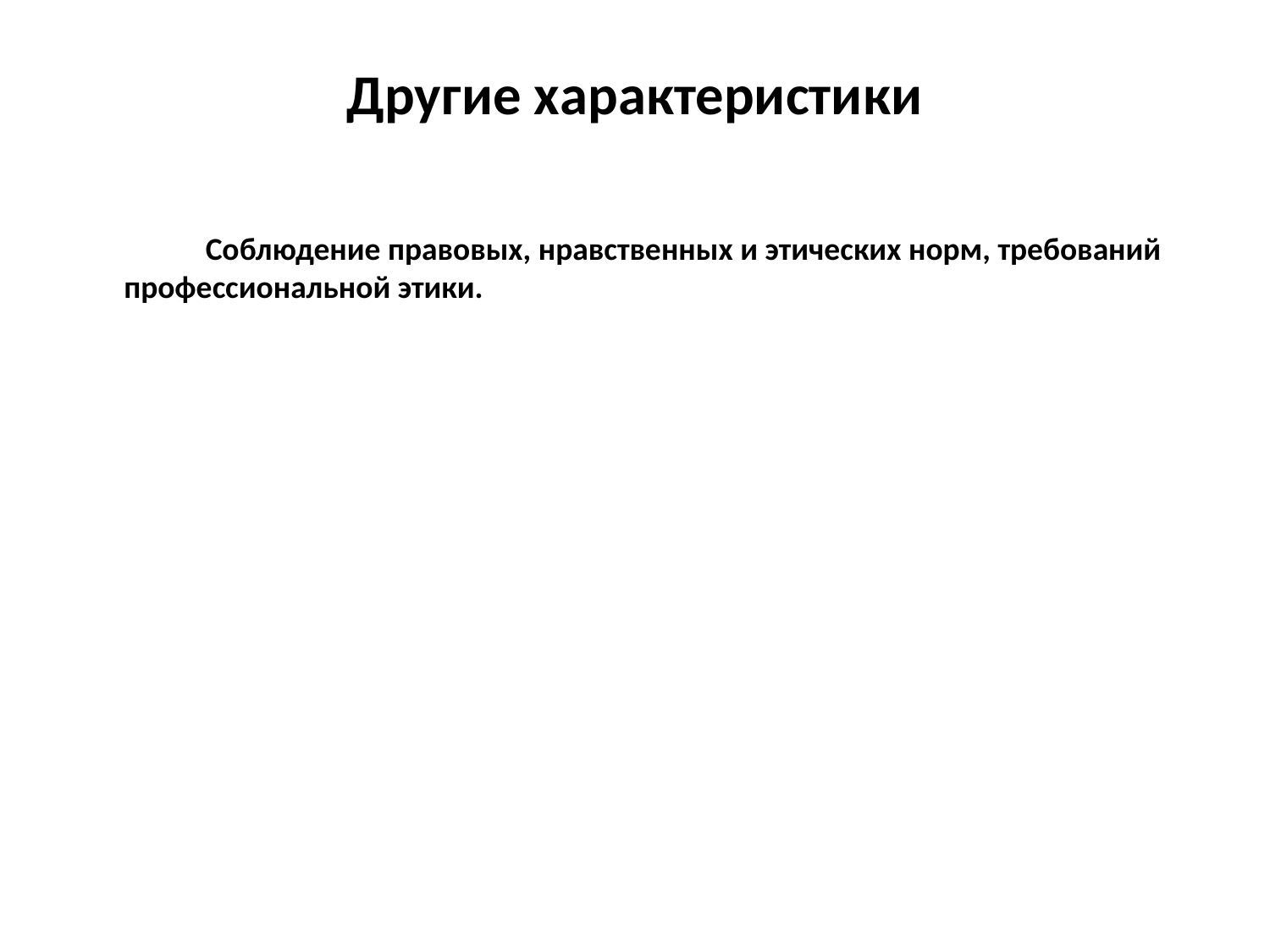

# Другие характеристики
                  Соблюдение правовых, нравственных и этических норм, требований профессиональной этики.